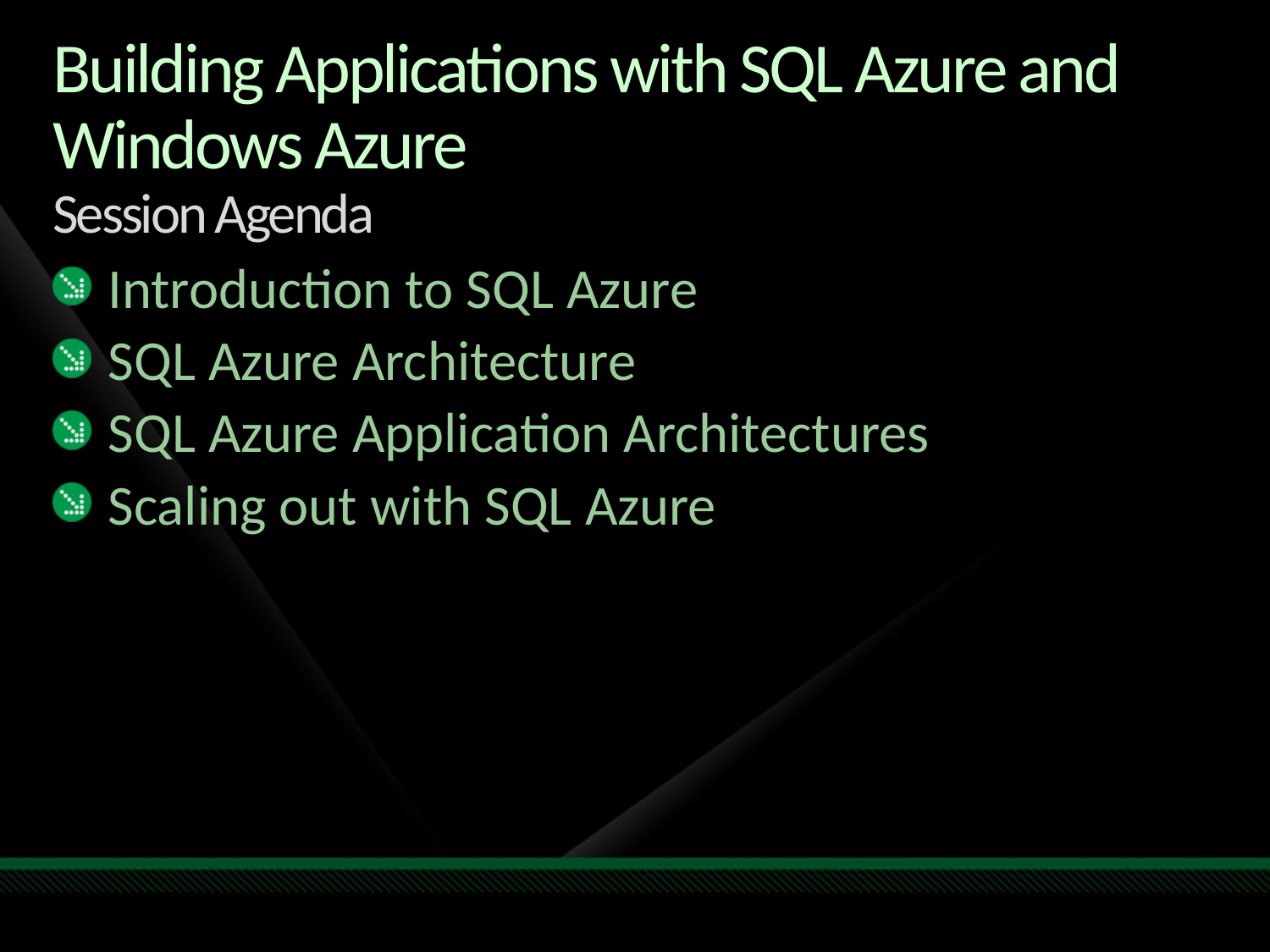

# Building Applications with SQL Azure and Windows Azure Session Agenda
Introduction to SQL Azure
SQL Azure Architecture
SQL Azure Application Architectures
Scaling out with SQL Azure